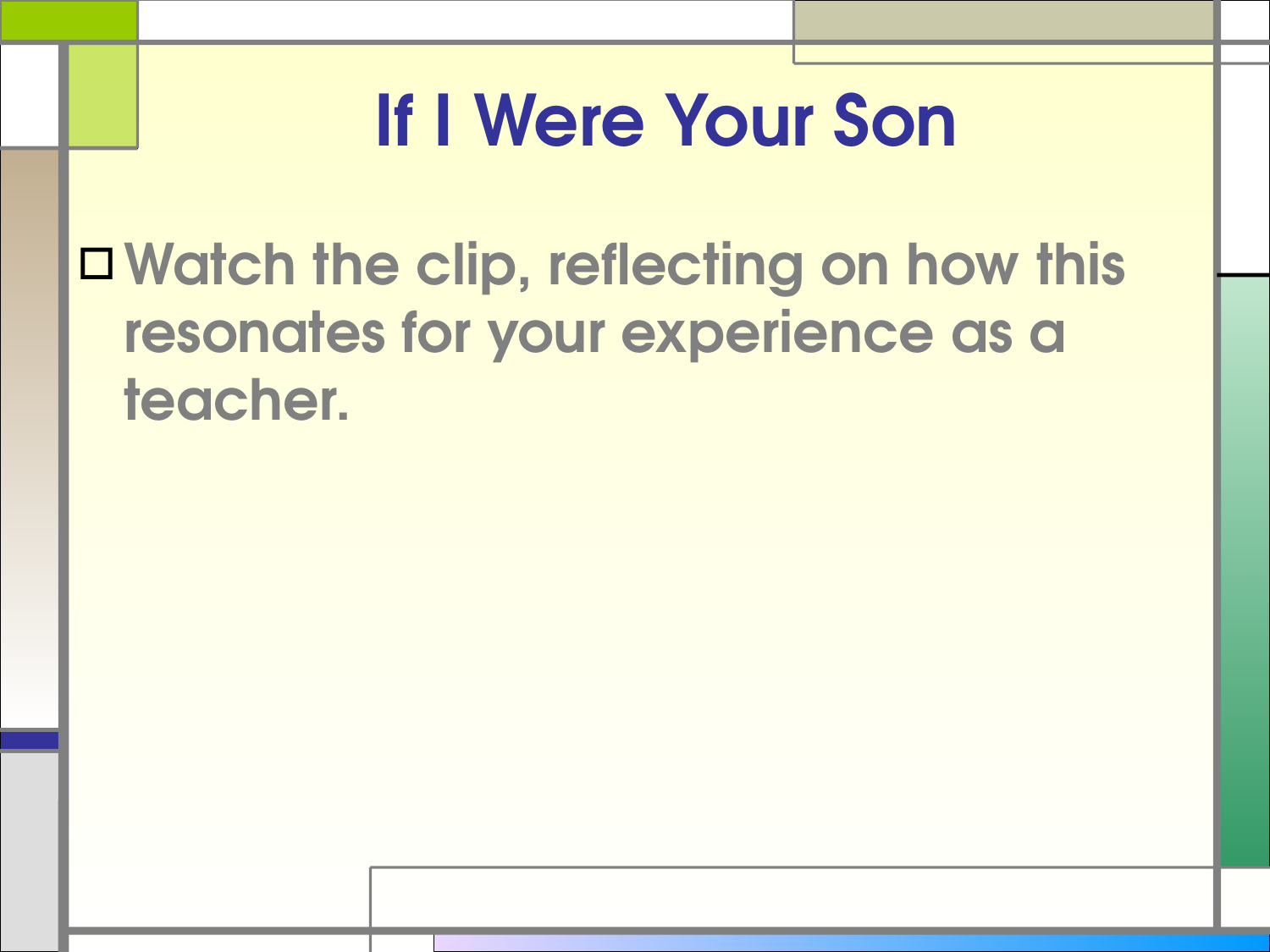

# If I Were Your Son
Watch the clip, reflecting on how this resonates for your experience as a teacher.